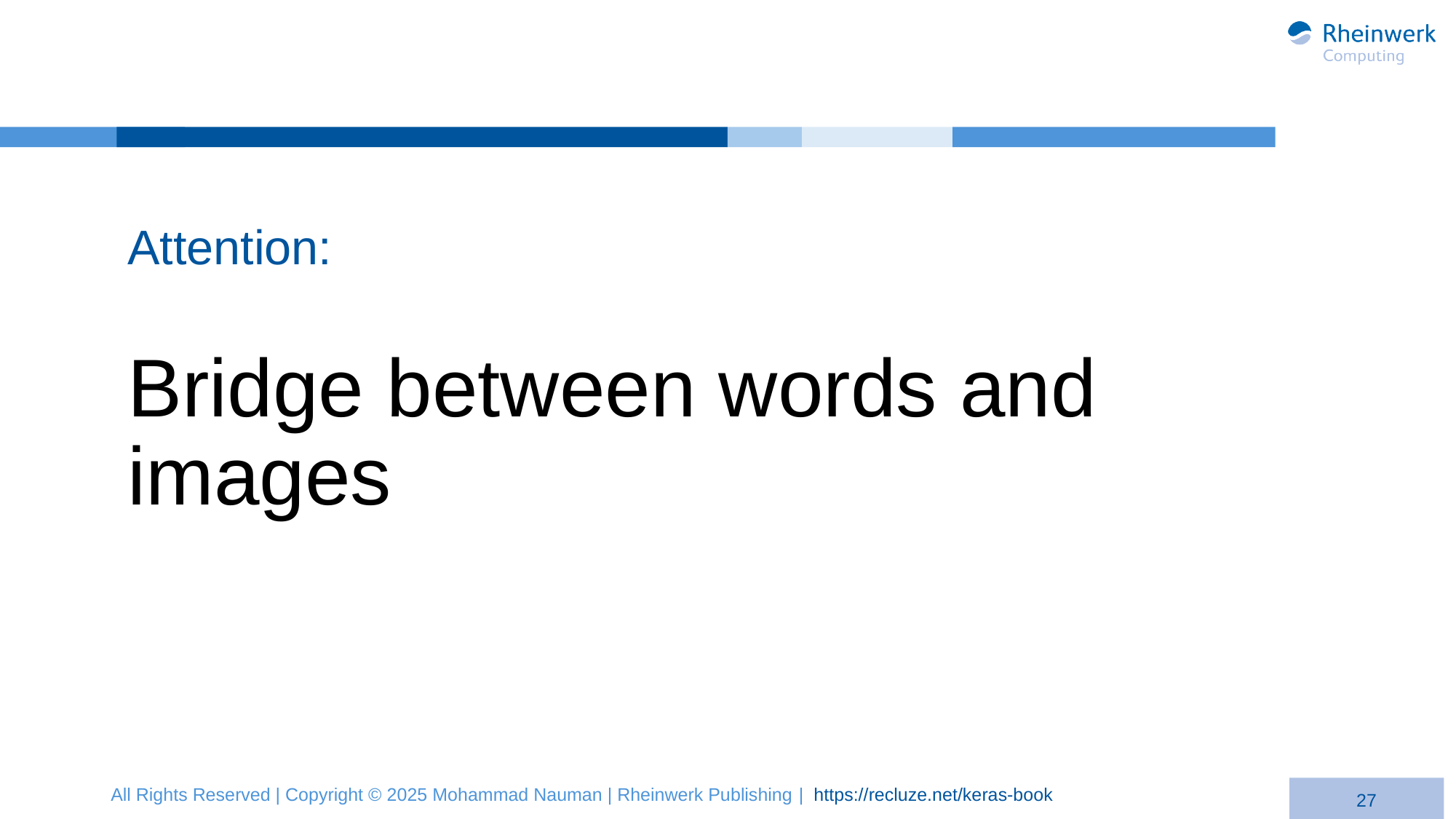

Attention:
# Bridge between words and images